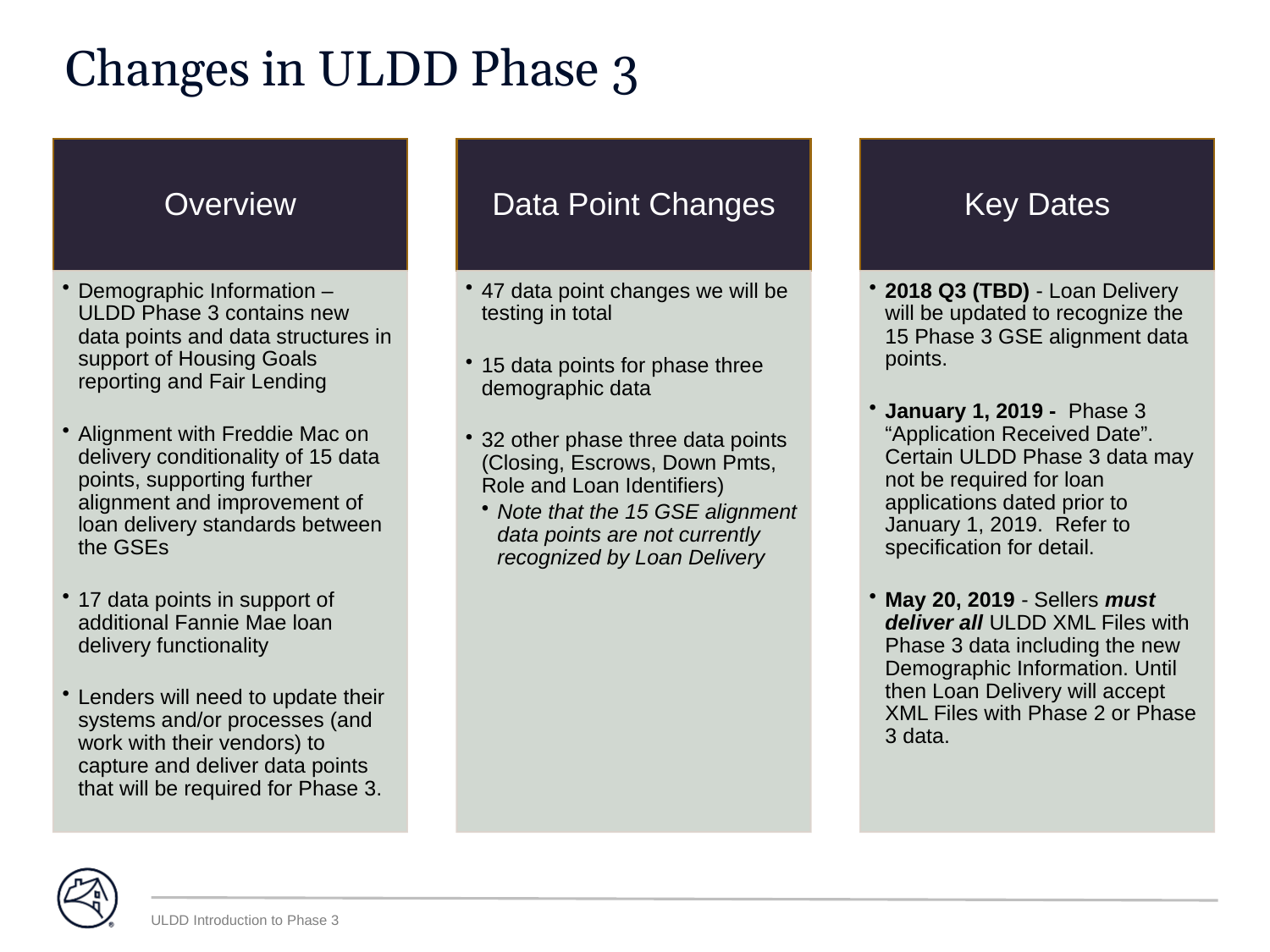

# Changes in ULDD Phase 3
Overview
Demographic Information – ULDD Phase 3 contains new data points and data structures in support of Housing Goals reporting and Fair Lending

Alignment with Freddie Mac on delivery conditionality of 15 data points, supporting further alignment and improvement of loan delivery standards between the GSEs

17 data points in support of additional Fannie Mae loan delivery functionality

Lenders will need to update their systems and/or processes (and work with their vendors) to capture and deliver data points that will be required for Phase 3.
Data Point Changes
47 data point changes we will be testing in total

15 data points for phase three demographic data

32 other phase three data points (Closing, Escrows, Down Pmts, Role and Loan Identifiers)
Note that the 15 GSE alignment data points are not currently recognized by Loan Delivery
Key Dates
2018 Q3 (TBD) - Loan Delivery will be updated to recognize the 15 Phase 3 GSE alignment data points.

January 1, 2019 -  Phase 3 “Application Received Date”.  Certain ULDD Phase 3 data may not be required for loan applications dated prior to January 1, 2019.  Refer to specification for detail.

May 20, 2019 - Sellers must deliver all ULDD XML Files with Phase 3 data including the new Demographic Information. Until then Loan Delivery will accept XML Files with Phase 2 or Phase 3 data.

ULDD Introduction to Phase 3